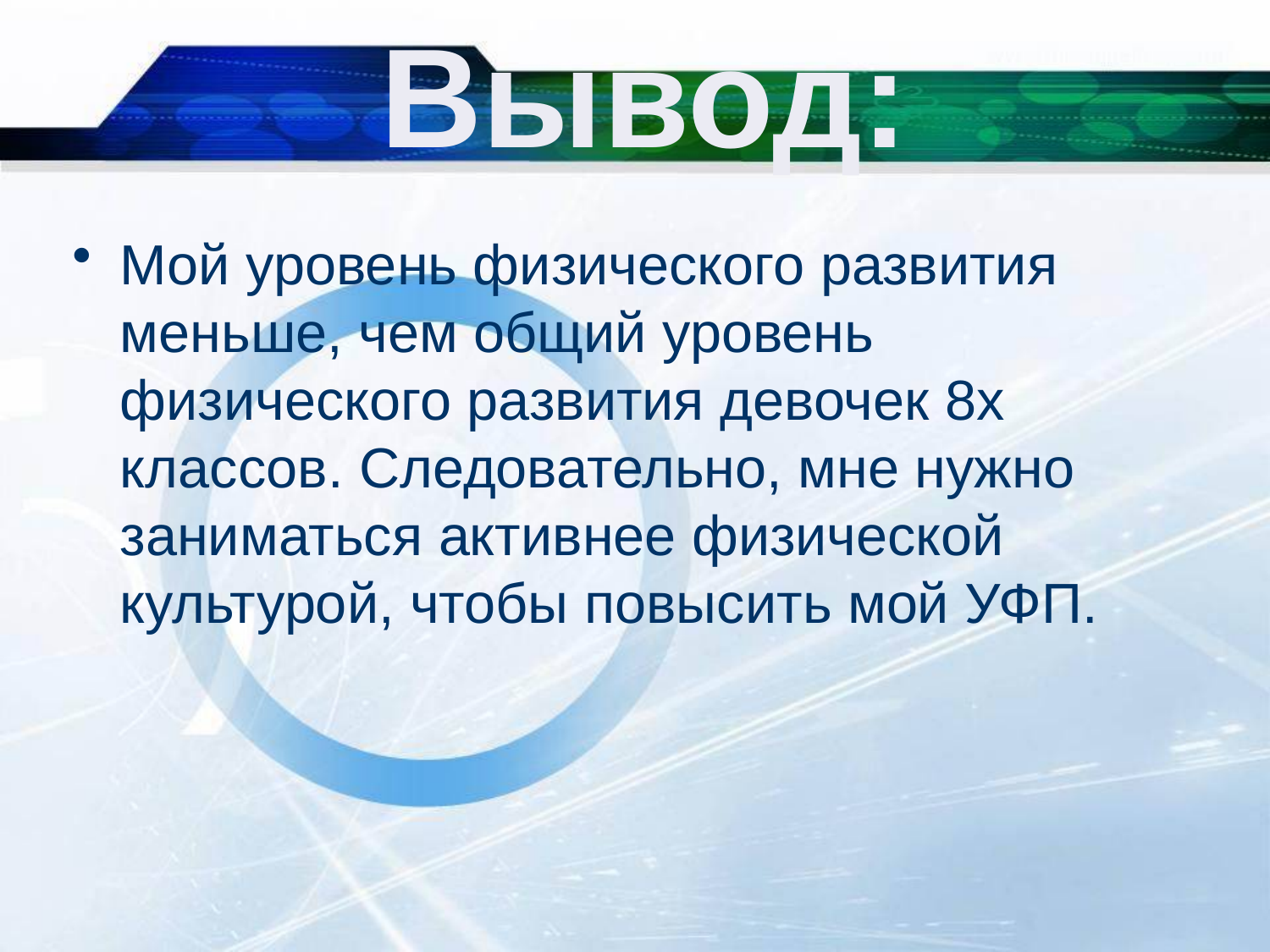

Вывод:
Мой уровень физического развития меньше, чем общий уровень физического развития девочек 8х классов. Следовательно, мне нужно заниматься активнее физической культурой, чтобы повысить мой УФП.